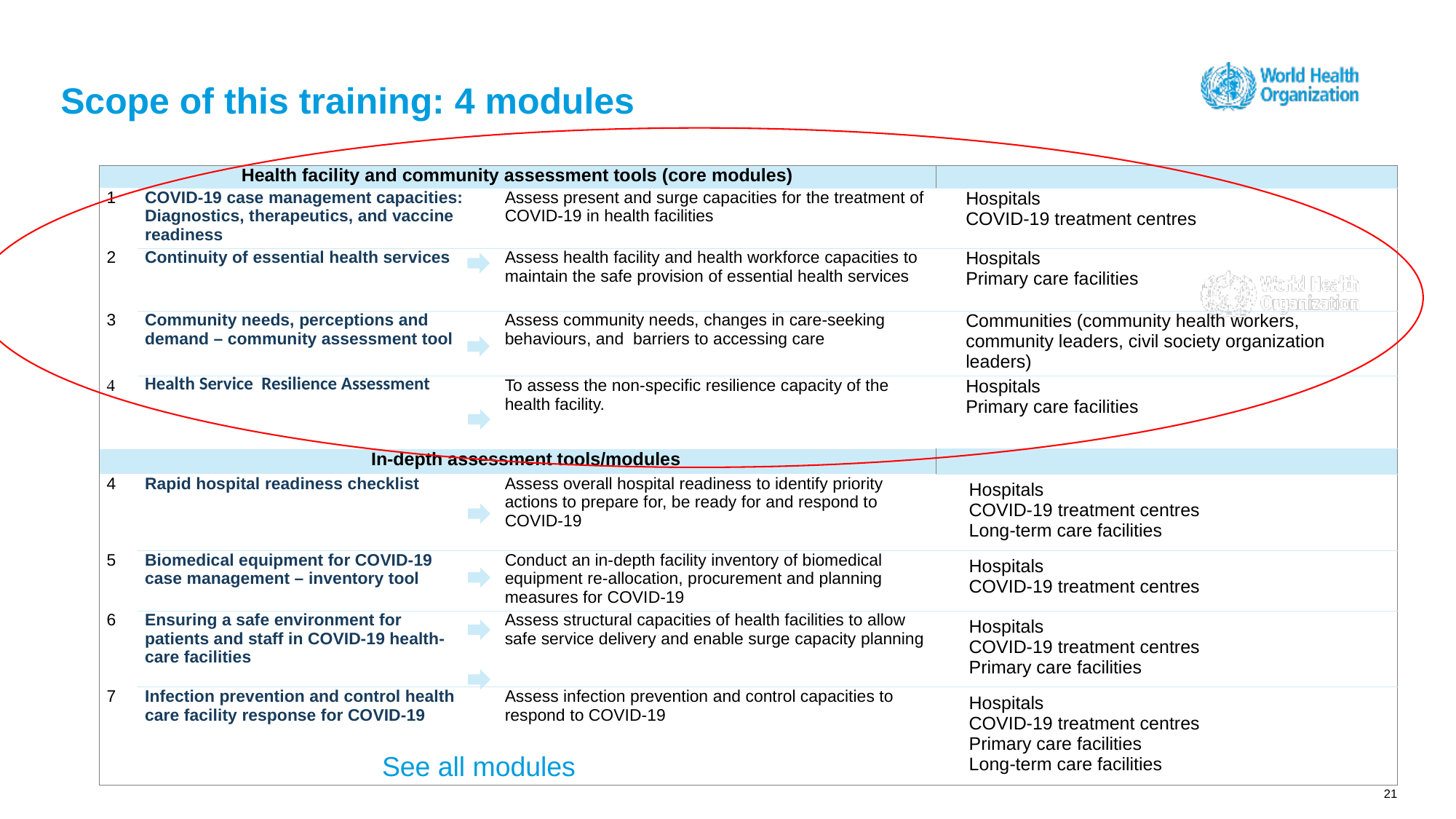

Scope of this training: 4 modules

| Health facility and community assessment tools (core modules) |  |  |  |
| --- | --- | --- | --- |
| 1 | COVID-19 case management capacities: Diagnostics, therapeutics, and vaccine readiness | Assess present and surge capacities for the treatment of COVID-19 in health facilities | Hospitals COVID-19 treatment centres |
| 2 | Continuity of essential health services | Assess health facility and health workforce capacities to maintain the safe provision of essential health services | Hospitals Primary care facilities |
| 3 | Community needs, perceptions and demand – community assessment tool | Assess community needs, changes in care-seeking behaviours, and barriers to accessing care | Communities (community health workers, community leaders, civil society organization leaders) |
| 4 | Health Service Resilience Assessment | To assess the non-specific resilience capacity of the health facility. | Hospitals Primary care facilities |
| In-depth assessment tools/modules |  |  |  |
| 4 | Rapid hospital readiness checklist | Assess overall hospital readiness to identify priority actions to prepare for, be ready for and respond to COVID-19 | Hospitals COVID-19 treatment centres Long-term care facilities |
| 5 | Biomedical equipment for COVID-19 case management – inventory tool | Conduct an in-depth facility inventory of biomedical equipment re-allocation, procurement and planning measures for COVID-19 | Hospitals COVID-19 treatment centres |
| 6 | Ensuring a safe environment for patients and staff in COVID-19 health-care facilities | Assess structural capacities of health facilities to allow safe service delivery and enable surge capacity planning | Hospitals COVID-19 treatment centres Primary care facilities |
| 7 | Infection prevention and control health care facility response for COVID-19 | Assess infection prevention and control capacities to respond to COVID-19 | Hospitals COVID-19 treatment centres Primary care facilities Long-term care facilities |

See all modules
21